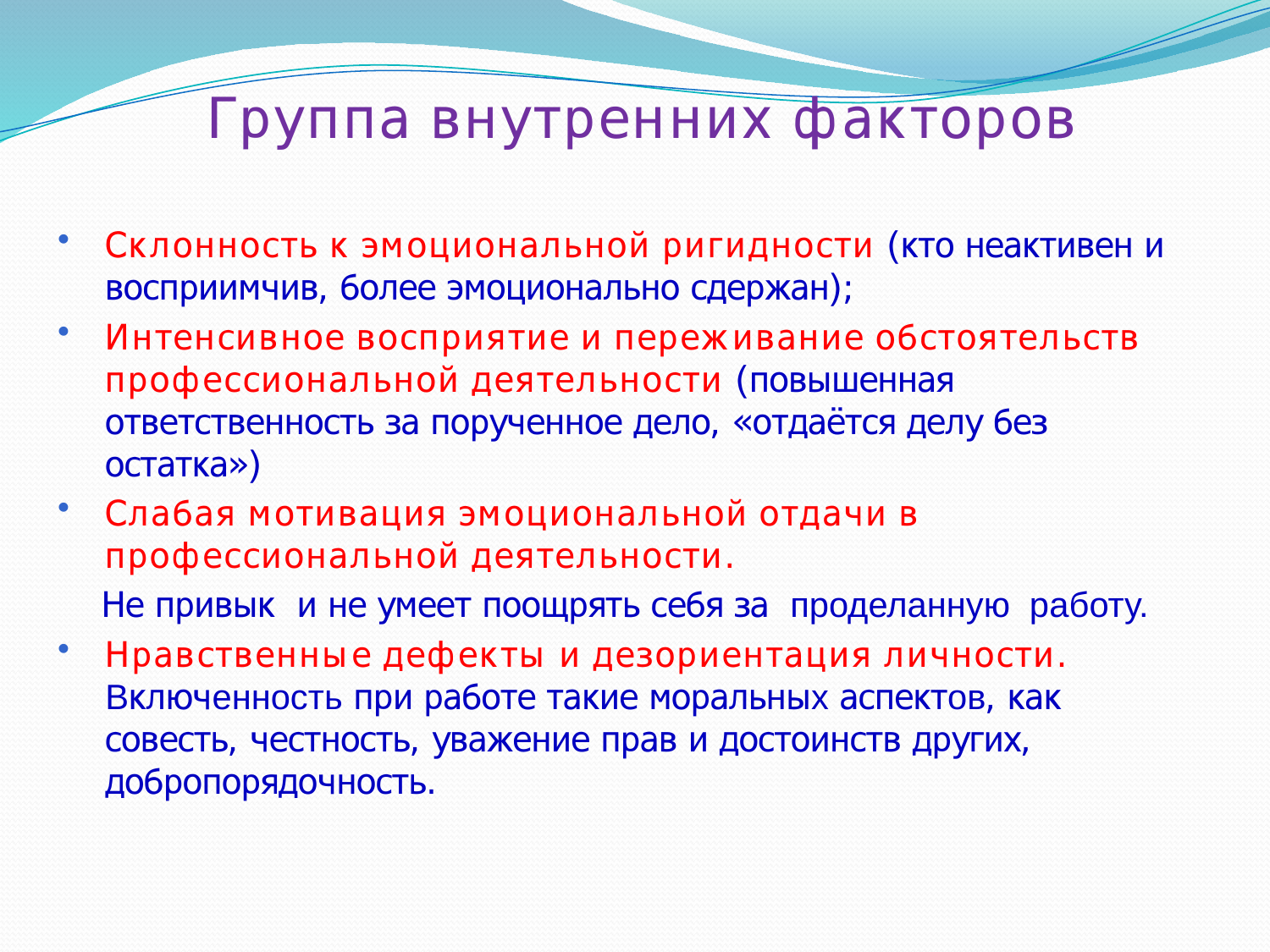

Группа внутренних факторов
Склонность к эмоциональной ригидности (кто неактивен и восприимчив, более эмоционально сдержан);
Интенсивное восприятие и переживание обстоятельств профессиональной деятельности (повышенная ответственность за порученное дело, «отдаётся делу без остатка»)
Слабая мотивация эмоциональной отдачи в профессиональной деятельности.
    Не привык  и не умеет поощрять себя за  проделанную  работу.
Нравственные дефекты и дезориентация личности. Включенность при работе такие моральных аспектов, как совесть, честность, уважение прав и достоинств других, добропорядочность.